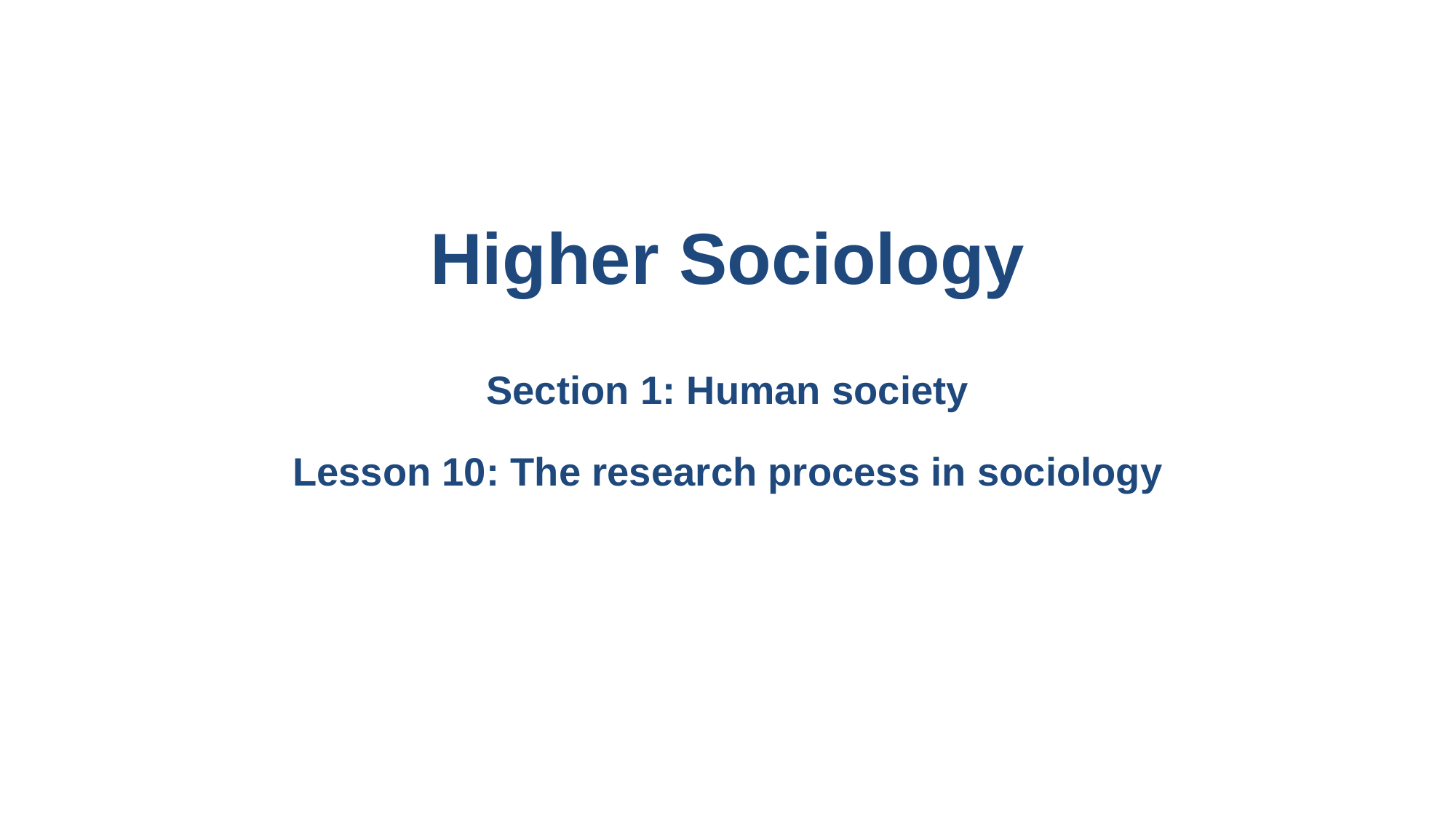

# Higher Sociology Section 1: Human society Lesson 10: The research process in sociology